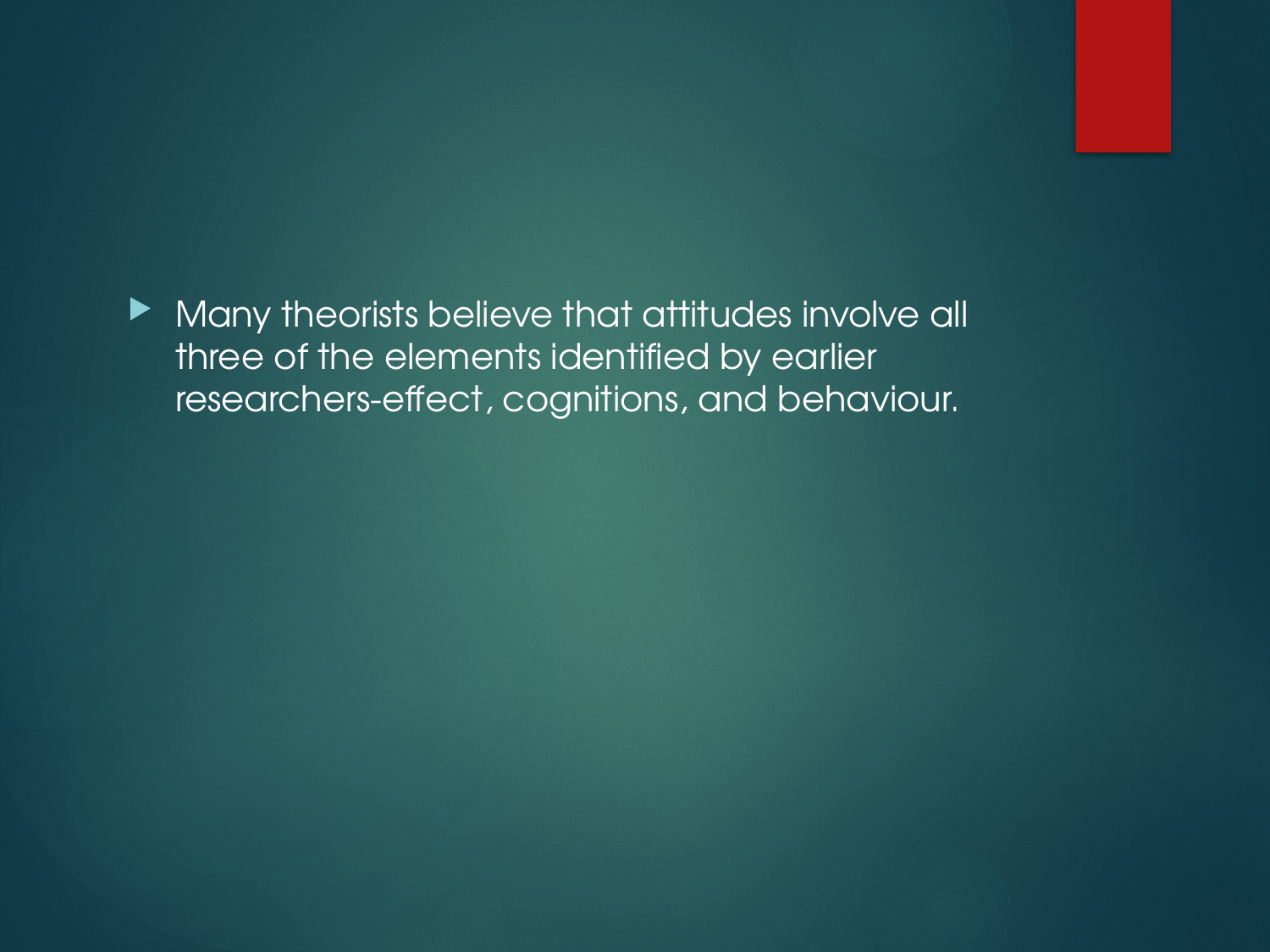

#
Many theorists believe that attitudes involve all three of the elements identified by earlier researchers-effect, cognitions, and behaviour.